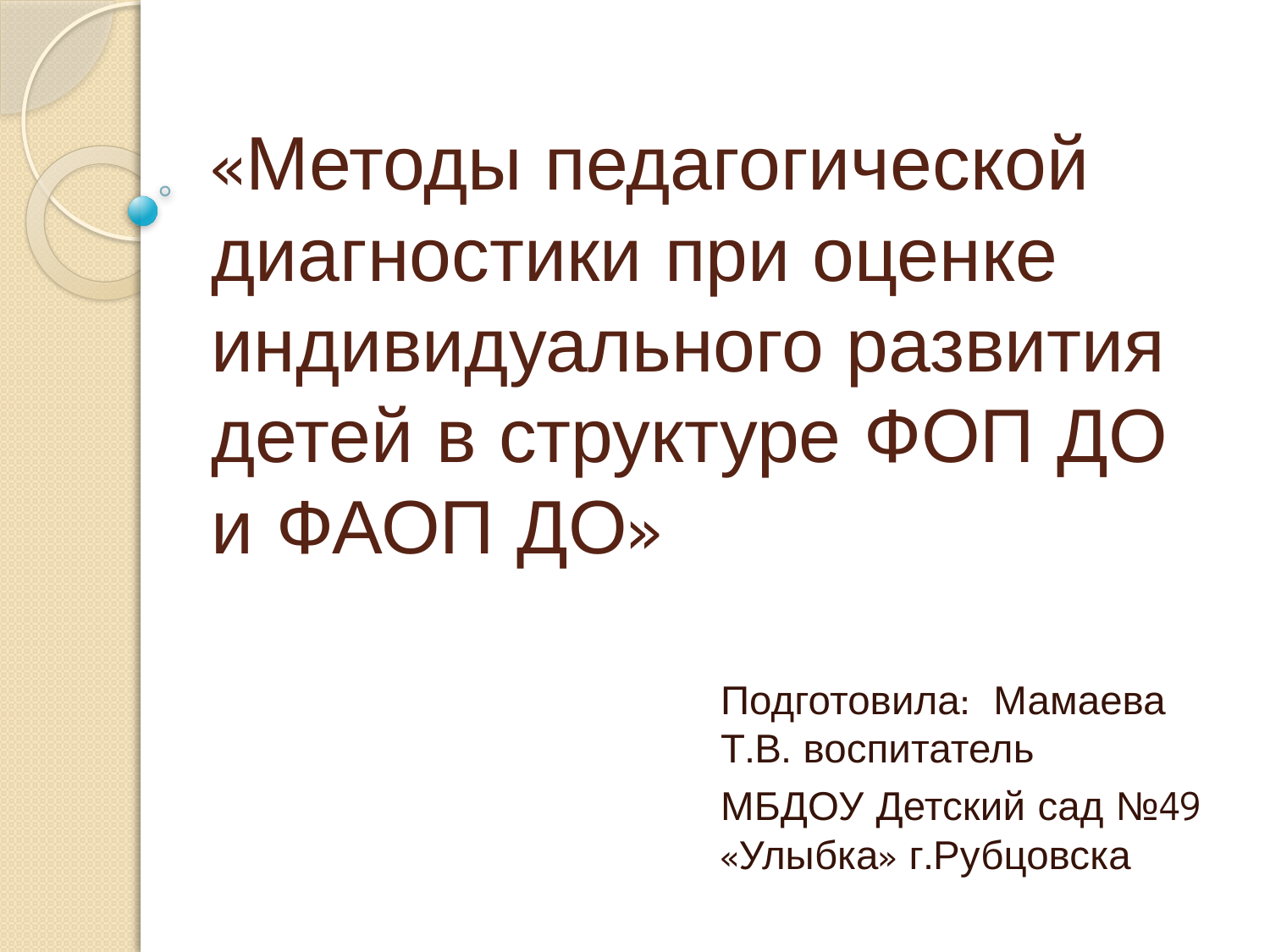

# «Методы педагогической диагностики при оценке индивидуального развития детей в структуре ФОП ДО и ФАОП ДО»
Подготовила:  Мамаева Т.В. воспитатель
МБДОУ Детский сад №49 «Улыбка» г.Рубцовска